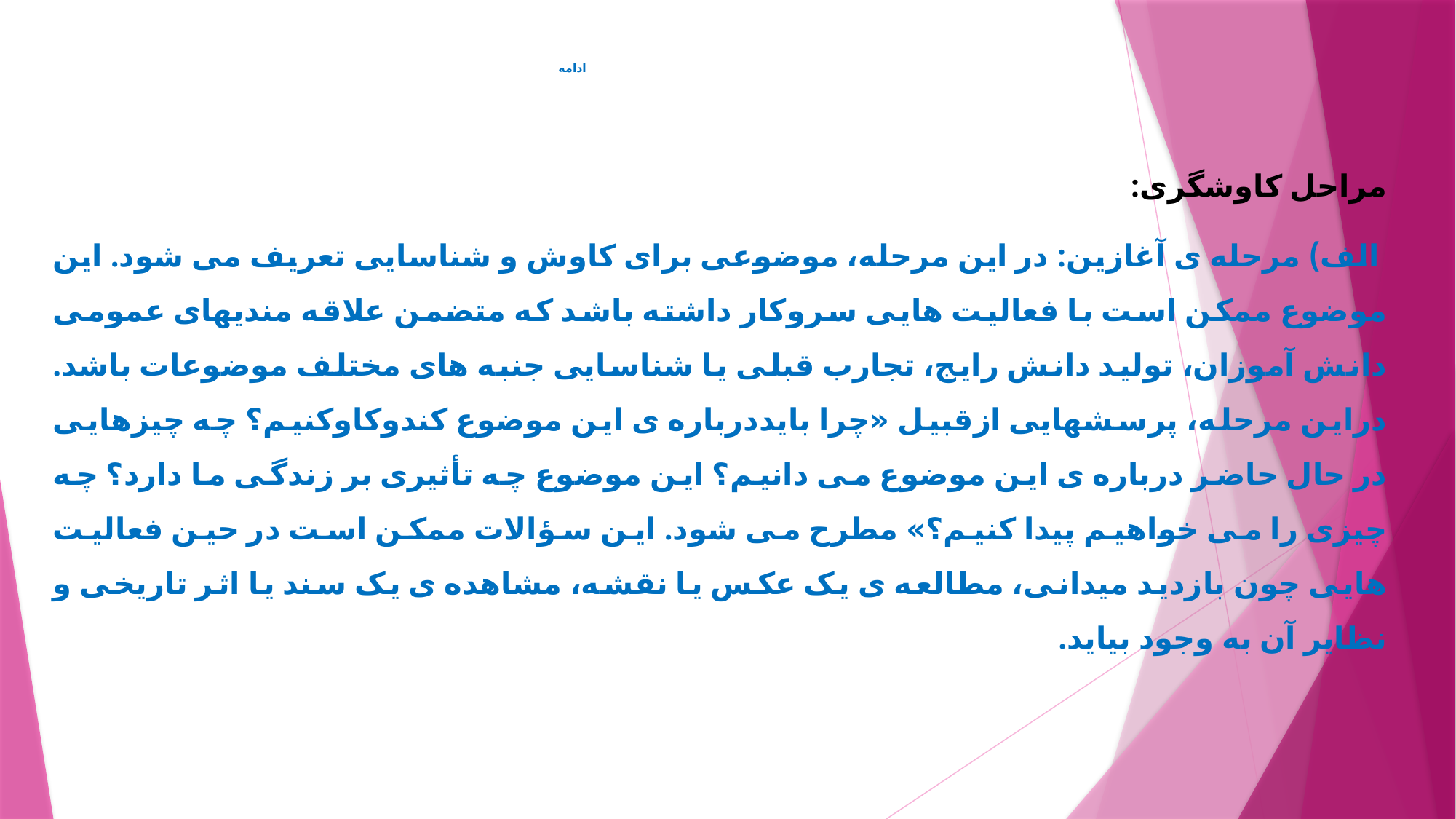

# ادامه
مراحل کاوشگری:
 الف) مرحله ی آغازين: در اين مرحله، موضوعی برای کاوش و شناسايی تعريف می شود. اين موضوع ممکن است با فعاليت هايی سروکار داشته باشد که متضمن علاقه مندیهای عمومی دانش آموزان، توليد دانش رايج، تجارب قبلی يا شناسايی جنبه های مختلف موضوعات باشد. دراين مرحله، پرسشهايی ازقبيل «چرا بايددرباره ی اين موضوع کندوکاوکنيم؟ چه چيزهايی در حال حاضر درباره ی اين موضوع می دانيم؟ اين موضوع چه تأثيری بر زندگی ما دارد؟ چه چيزی را می خواهيم پيدا کنيم؟» مطرح می شود. اين سؤالات ممکن است در حين فعاليت هايی چون بازديد ميدانی، مطالعه ی يک عکس يا نقشه، مشاهده ی يک سند يا اثر تاريخی و نظاير آن به وجود بيايد.